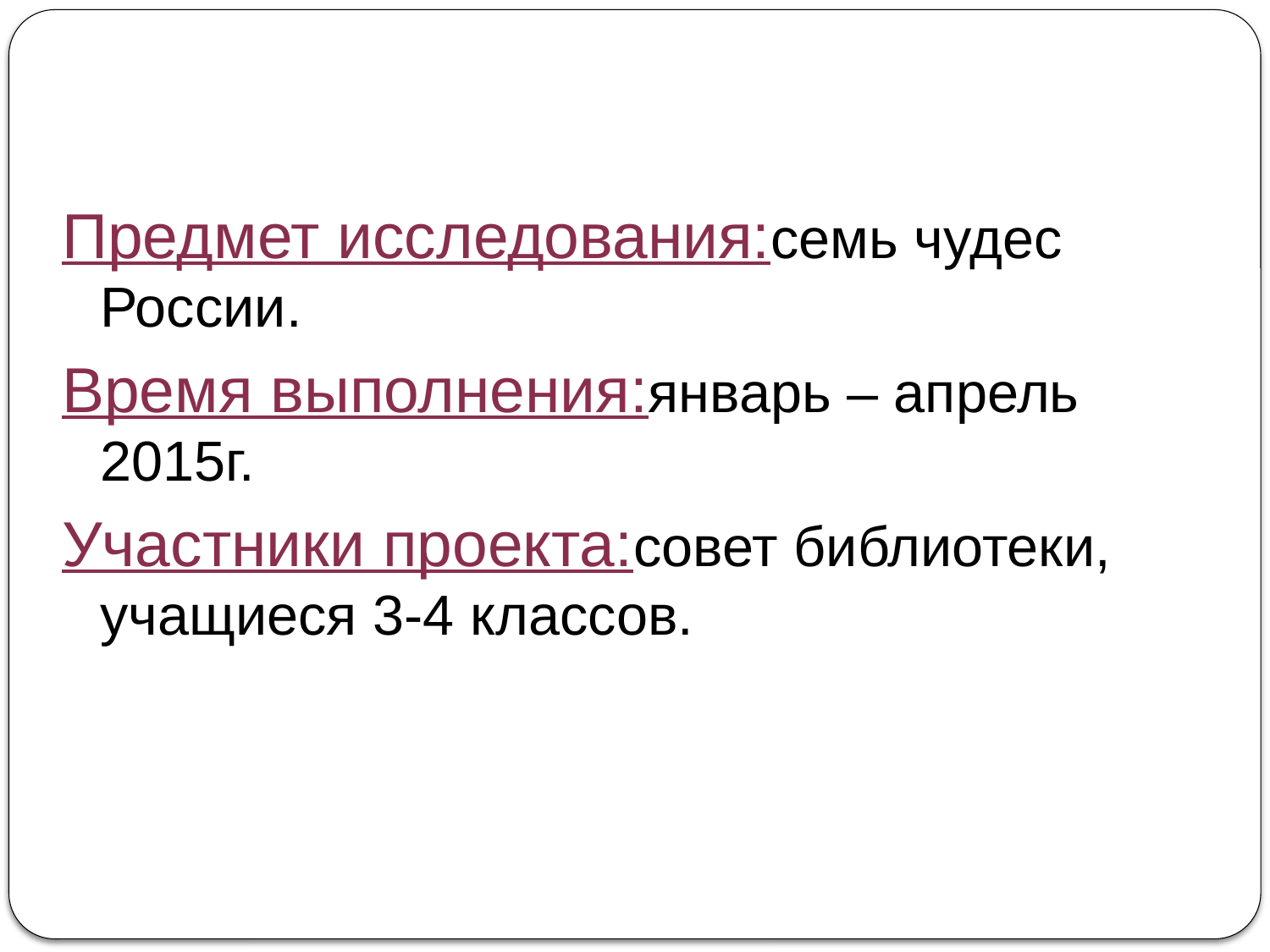

Предмет исследования:семь чудес России.
Время выполнения:январь – апрель 2015г.
Участники проекта:совет библиотеки, учащиеся 3-4 классов.